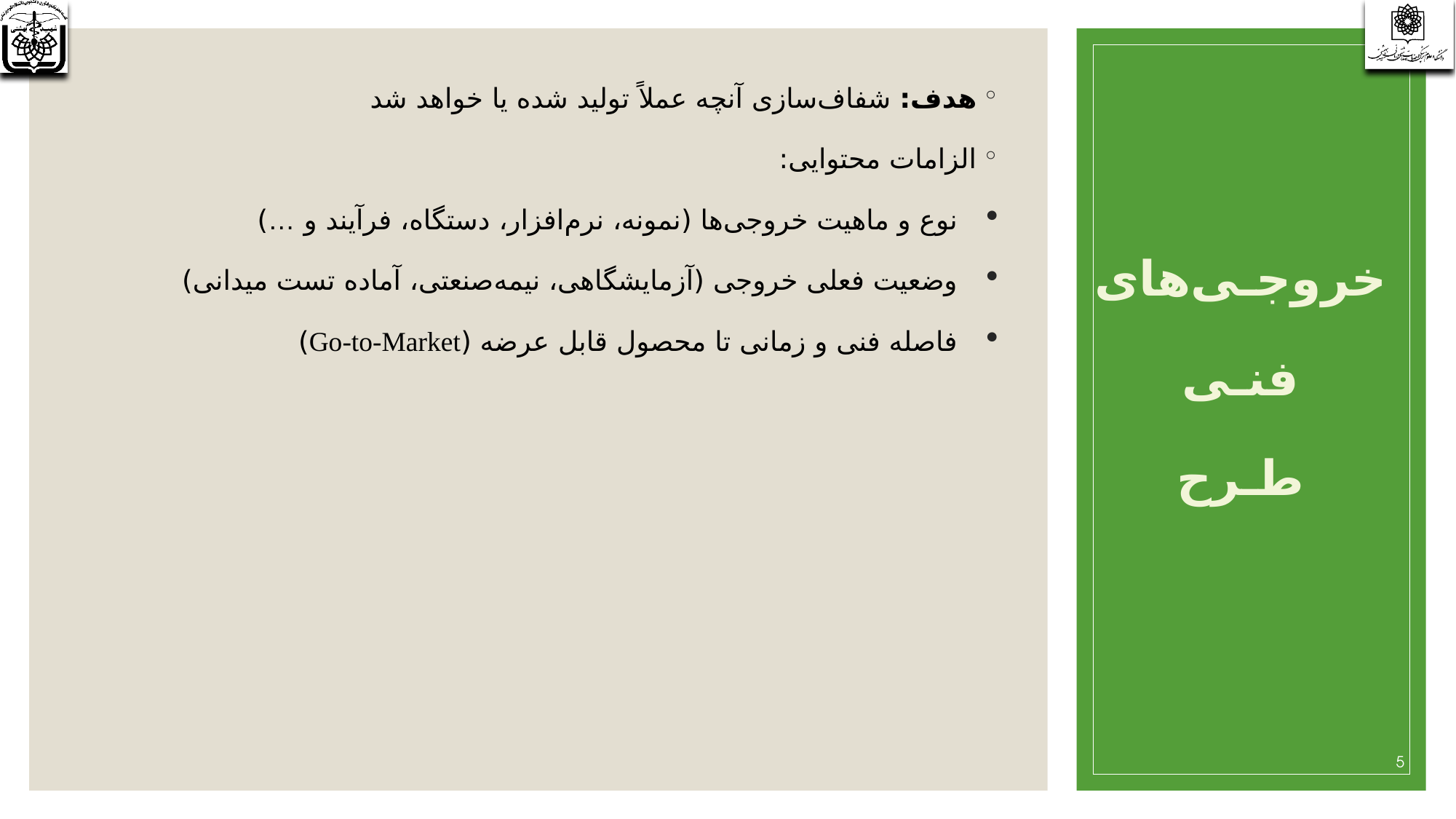

هدف: شفاف‌سازی آنچه عملاً تولید شده یا خواهد شد
الزامات محتوایی:
نوع و ماهیت خروجی‌ها (نمونه، نرم‌افزار، دستگاه، فرآیند و …)
وضعیت فعلی خروجی (آزمایشگاهی، نیمه‌صنعتی، آماده تست میدانی)
فاصله فنی و زمانی تا محصول قابل عرضه (Go-to-Market)
خروجـی‌های
 فنـی
طـرح
5